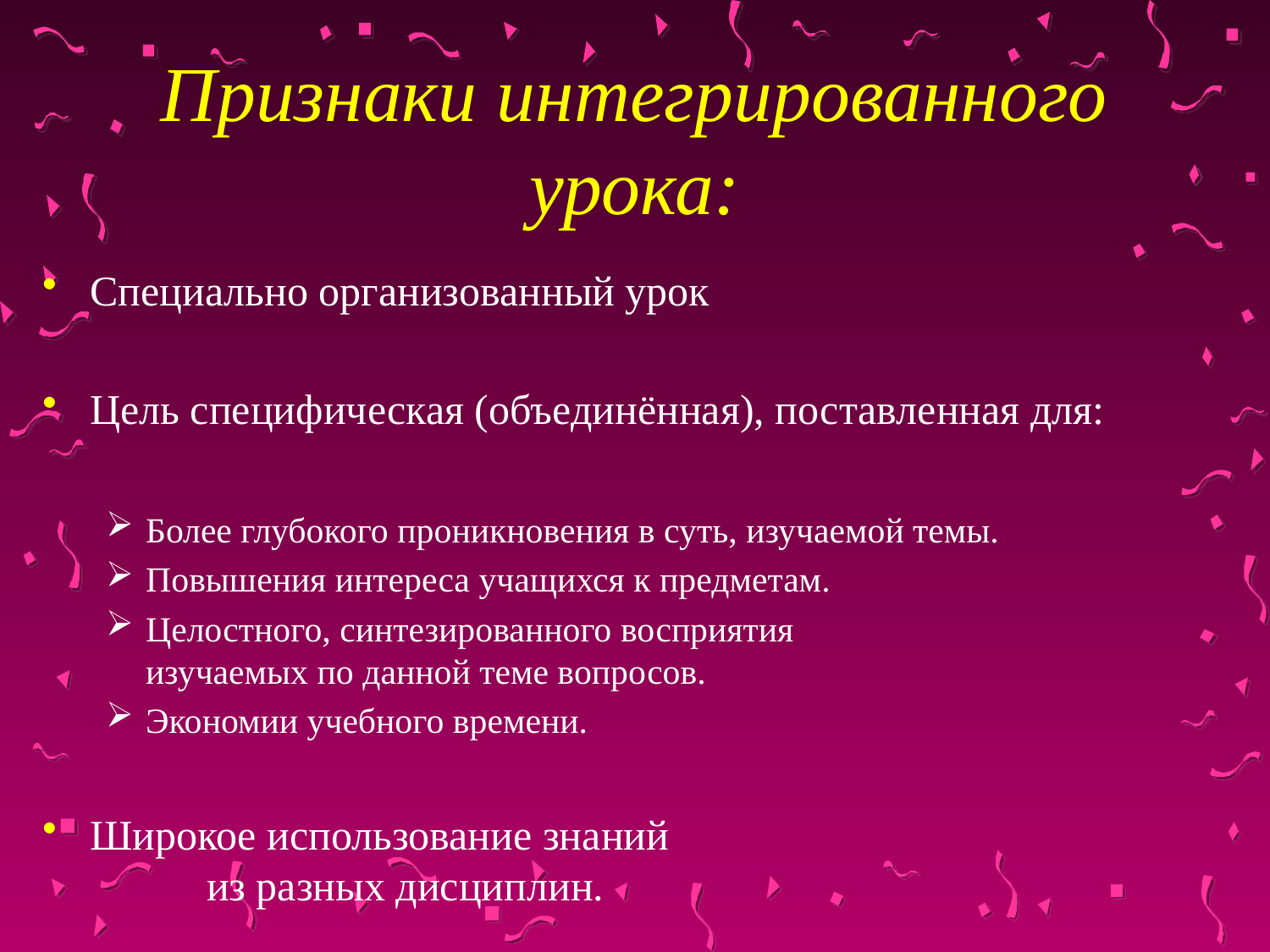

# Признаки интегрированного урока:

Специально организованный урок

Цель специфическая (объединённая), поставленная для:

Более глубокого проникновения в суть, изучаемой темы.
Повышения интереса учащихся к предметам.
Целостного, синтезированного восприятия                                     изучаемых по данной теме вопросов.
Экономии учебного времени.

Широкое использование знаний                                                          из разных дисциплин.